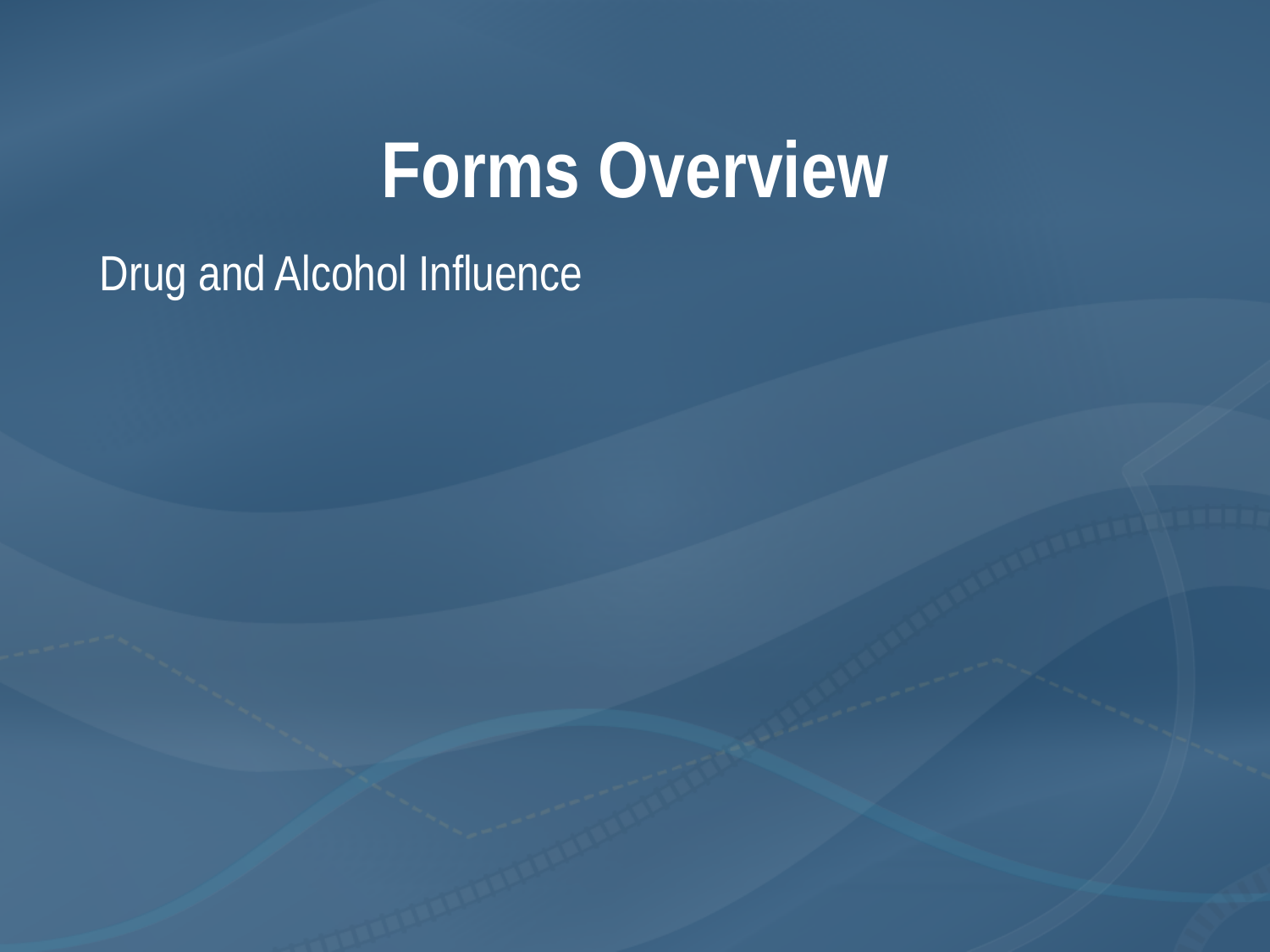

# Forms Overview
Drug and Alcohol Influence